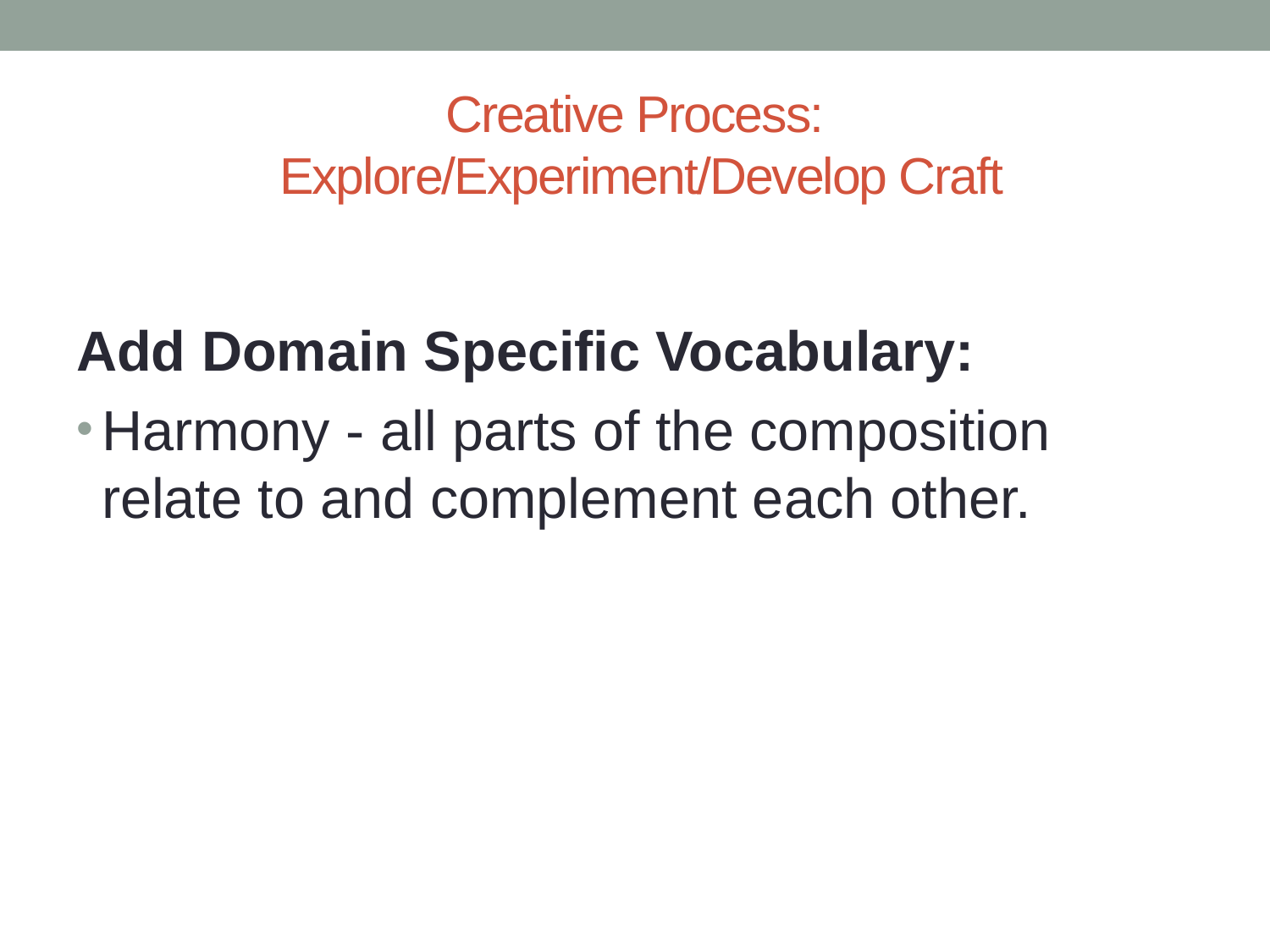

# Creative Process: Explore/Experiment/Develop Craft
Add Domain Specific Vocabulary:
Harmony - all parts of the composition relate to and complement each other.